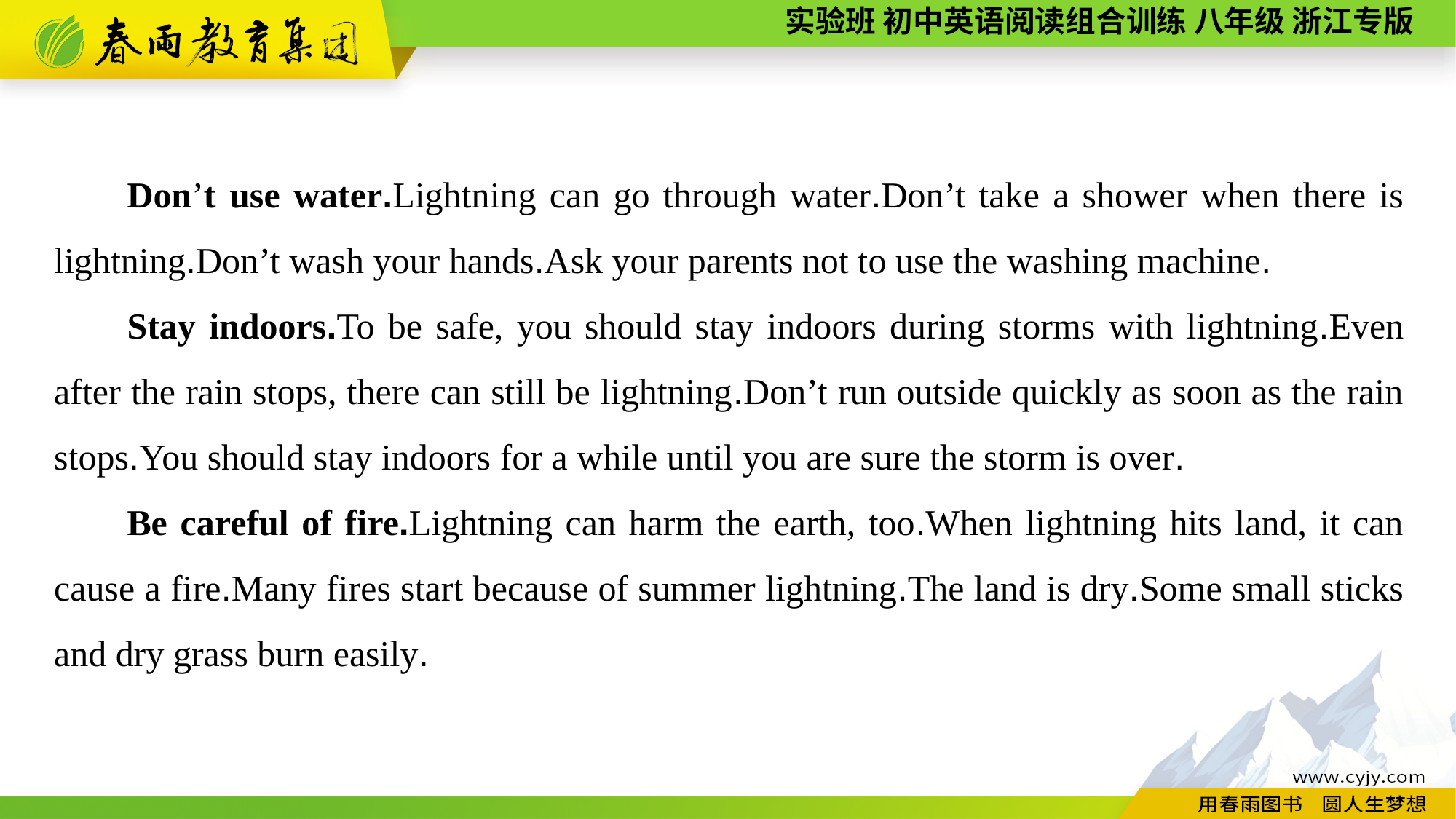

Don’t use water.Lightning can go through water.Don’t take a shower when there is lightning.Don’t wash your hands.Ask your parents not to use the washing machine.
Stay indoors.To be safe, you should stay indoors during storms with lightning.Even after the rain stops, there can still be lightning.Don’t run outside quickly as soon as the rain stops.You should stay indoors for a while until you are sure the storm is over.
Be careful of fire.Lightning can harm the earth, too.When lightning hits land, it can cause a fire.Many fires start because of summer lightning.The land is dry.Some small sticks and dry grass burn easily.